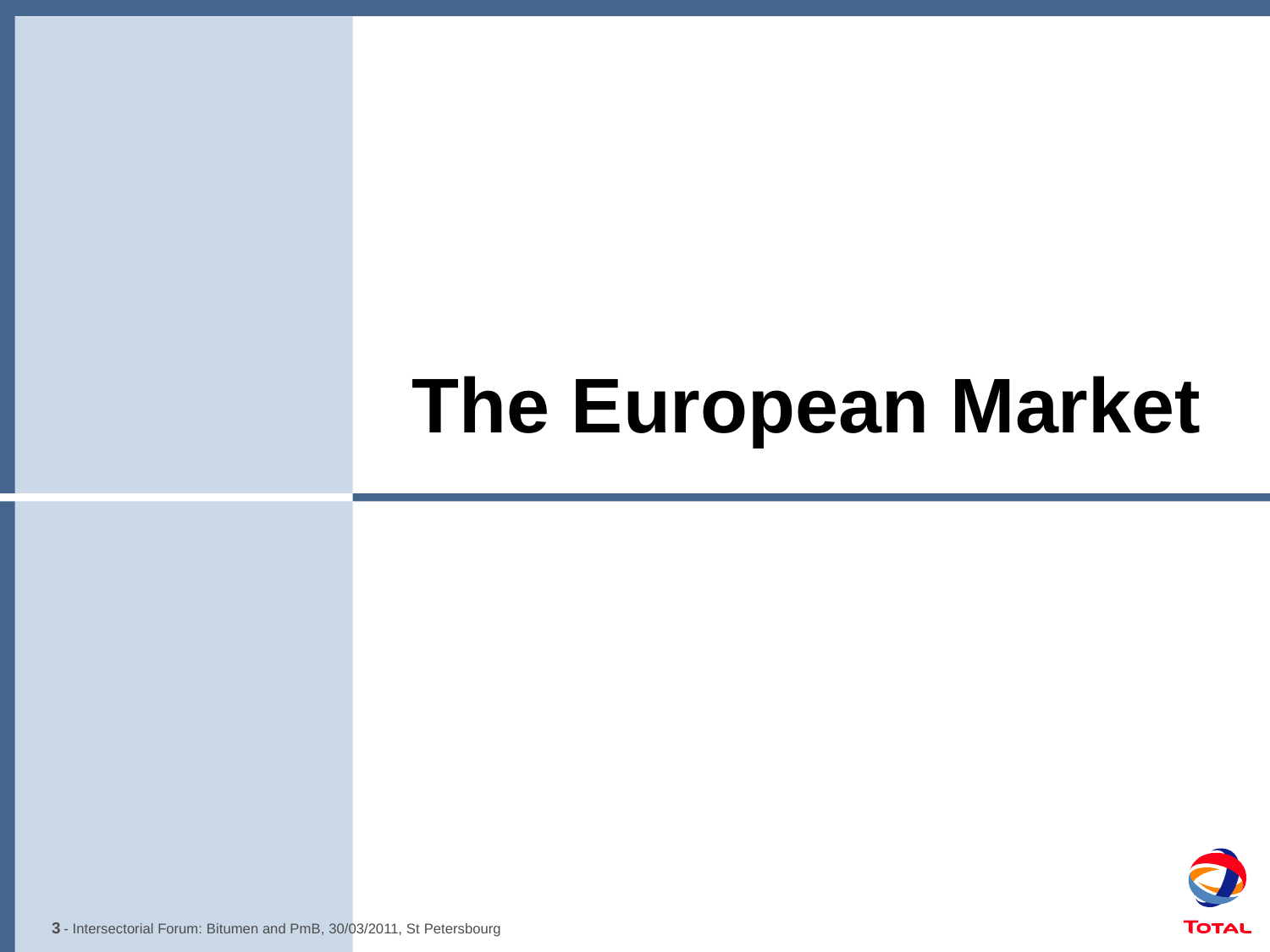

3
- Intersectorial Forum: Bitumen and PmB, 30/03/2011, St Petersbourg
The European Market
3
- Références, date, lieu